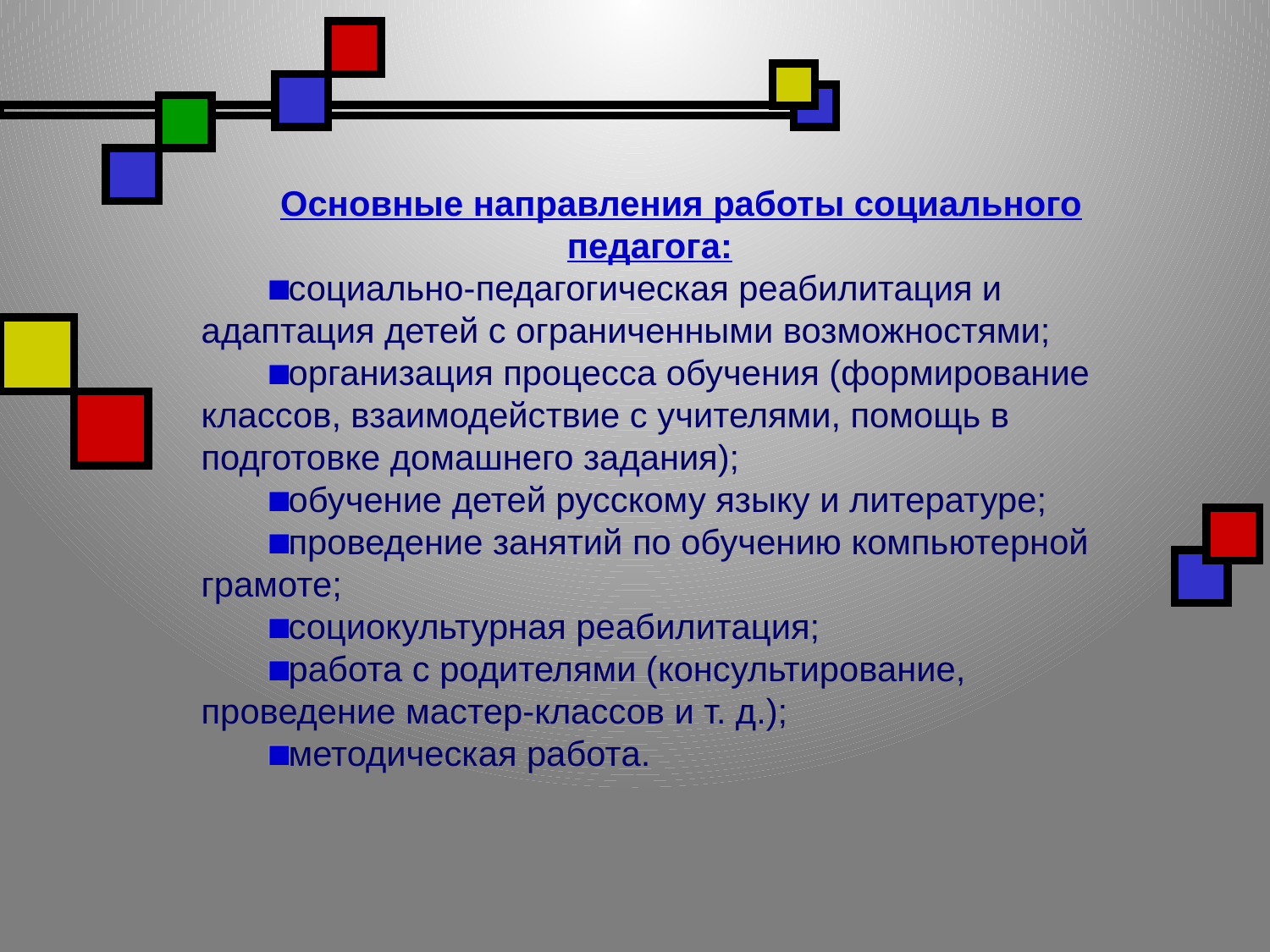

Основные направления работы социального педагога:
социально-педагогическая реабилитация и адаптация детей с ограниченными возможностями;
организация процесса обучения (формирование классов, взаимодействие с учителями, помощь в подготовке домашнего задания);
обучение детей русскому языку и литературе;
проведение занятий по обучению компьютерной грамоте;
социокультурная реабилитация;
работа с родителями (консультирование, проведение мастер-классов и т. д.);
методическая работа.